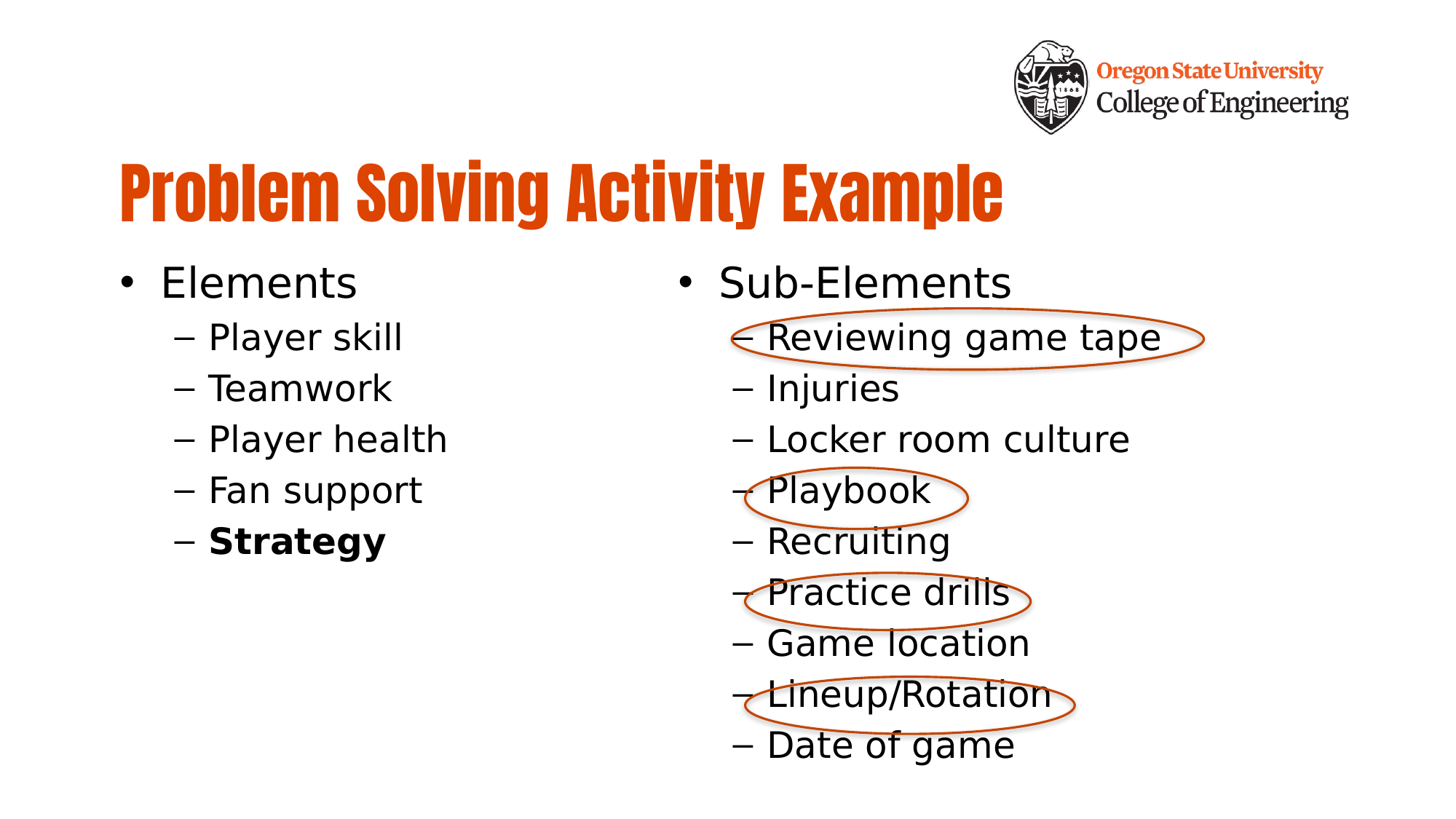

# Problem Solving Activity Example
Elements
Player skill
Teamwork
Player health
Fan support
Strategy
Sub-Elements
Reviewing game tape
Injuries
Locker room culture
Playbook
Recruiting
Practice drills
Game location
Lineup/Rotation
Date of game